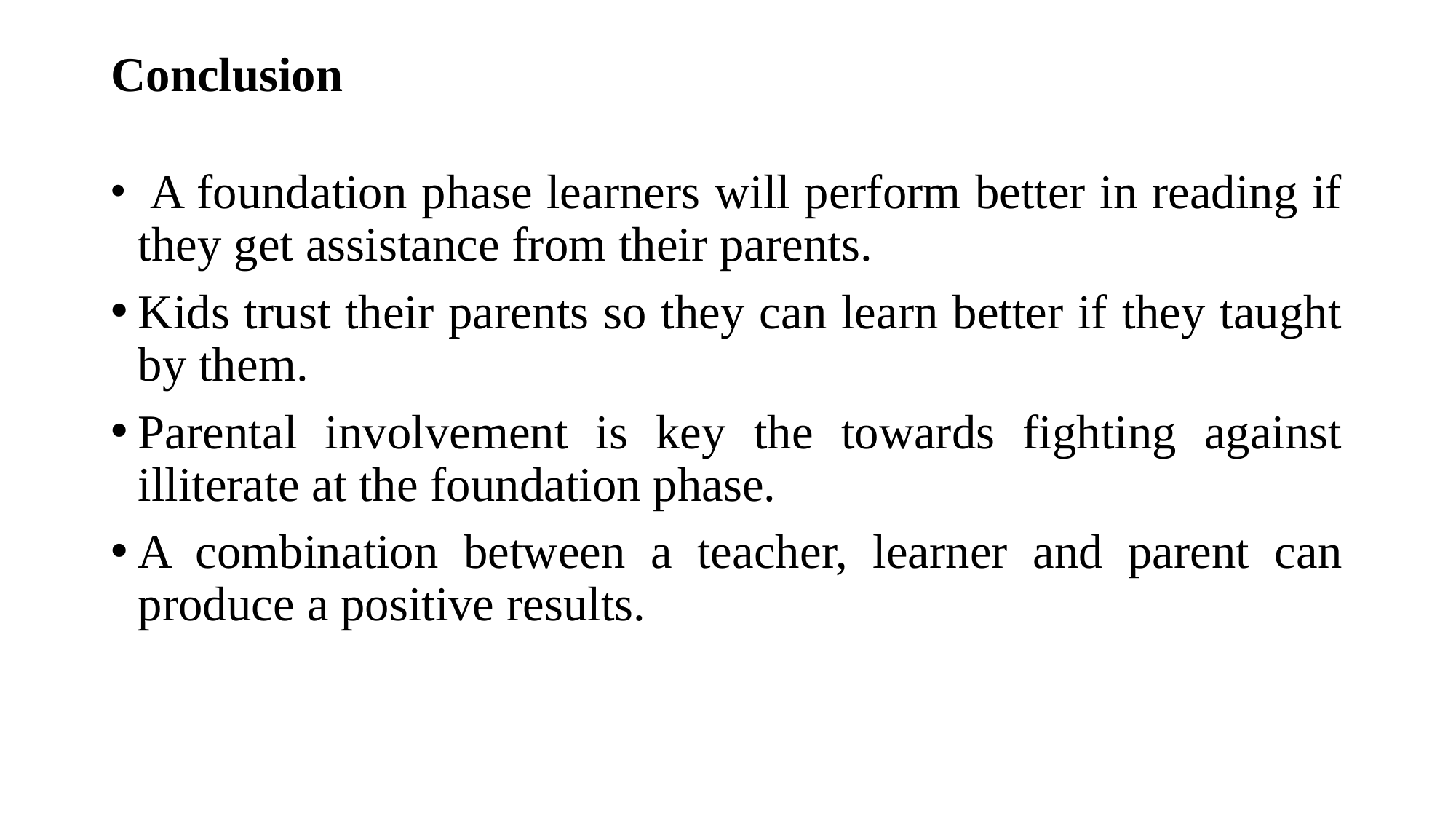

# Conclusion
 A foundation phase learners will perform better in reading if they get assistance from their parents.
Kids trust their parents so they can learn better if they taught by them.
Parental involvement is key the towards fighting against illiterate at the foundation phase.
A combination between a teacher, learner and parent can produce a positive results.